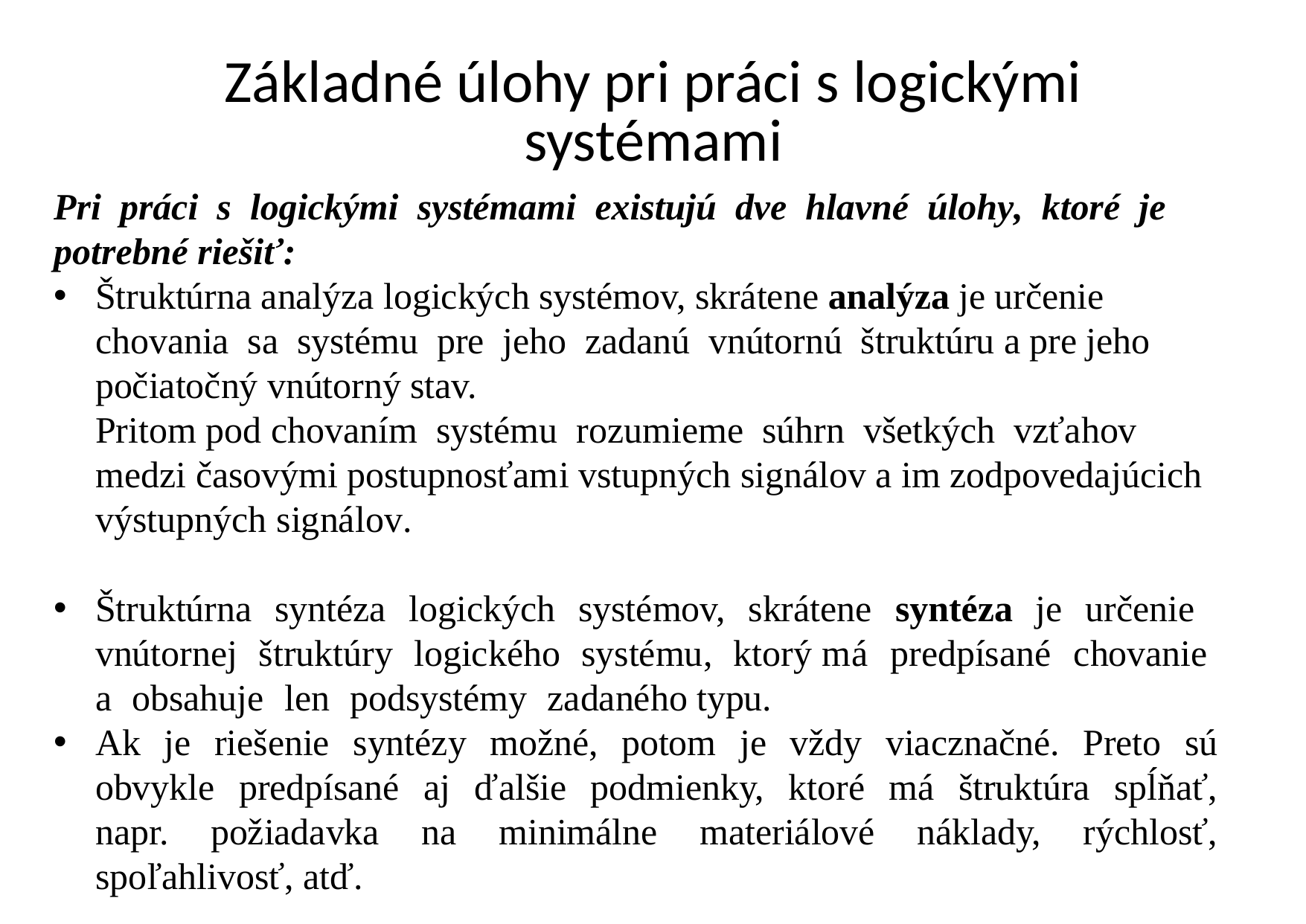

# Základné úlohy pri práci s logickými systémami
Pri  práci  s  logickými  systémami  existujú  dve  hlavné  úlohy,  ktoré  je potrebné riešiť:
Štruktúrna analýza logických systémov, skrátene analýza je určenie  chovania  sa  systému  pre  jeho  zadanú  vnútornú  štruktúru a pre jeho počiatočný vnútorný stav.
Pritom pod chovaním  systému  rozumieme  súhrn  všetkých  vzťahov medzi časovými postupnosťami vstupných signálov a im zodpovedajúcich výstupných signálov.

Štruktúrna syntéza logických systémov, skrátene syntéza je určenie  vnútornej  štruktúry  logického  systému,  ktorý má  predpísané  chovanie  a  obsahuje  len  podsystémy  zadaného typu.
Ak  je  riešenie  syntézy  možné,  potom  je  vždy  viacznačné.  Preto  sú obvykle  predpísané  aj  ďalšie  podmienky,  ktoré  má  štruktúra  spĺňať, napr.   požiadavka   na   minimálne   materiálové   náklady,   rýchlosť, spoľahlivosť, atď.